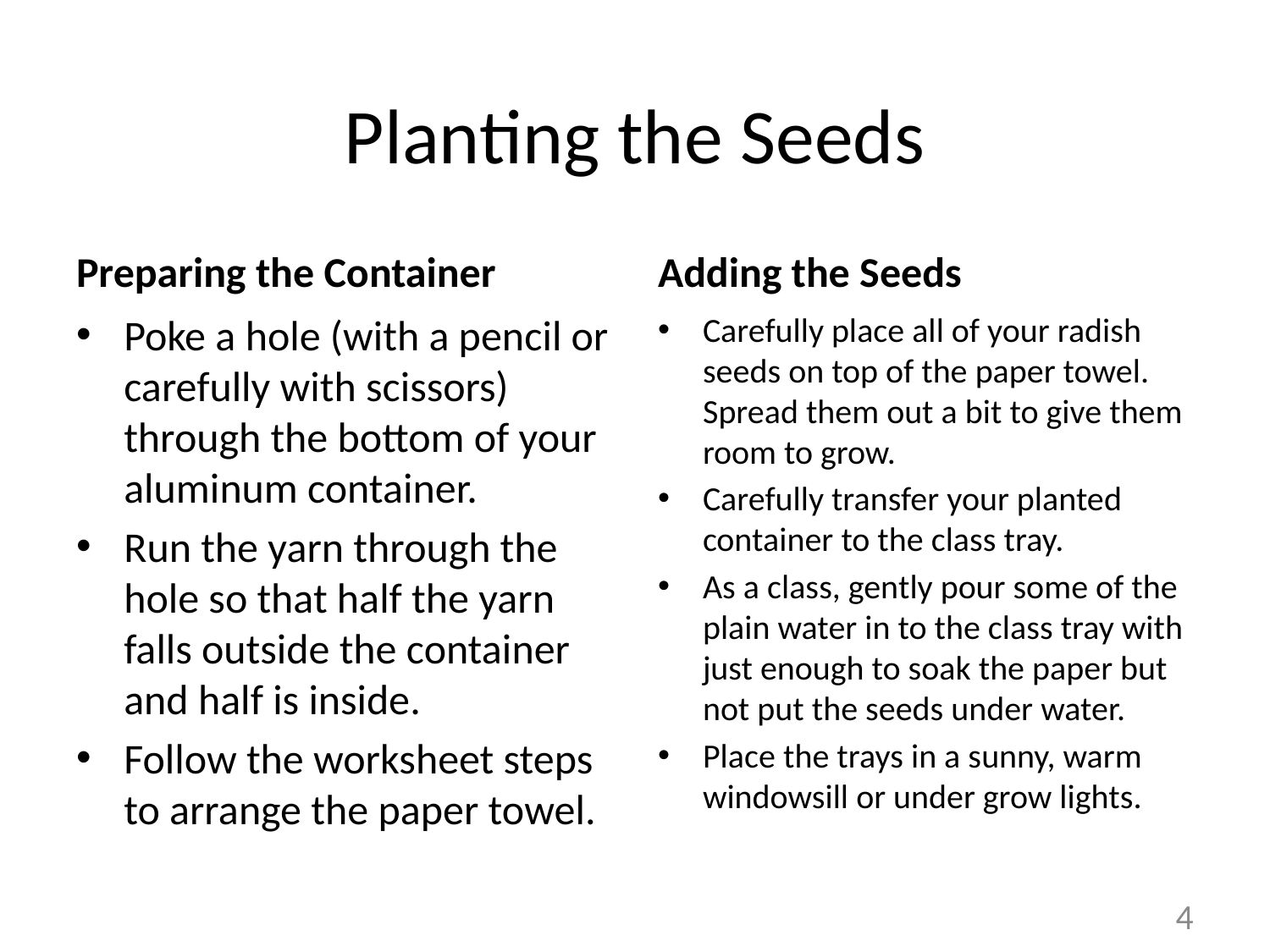

# Planting the Seeds
Preparing the Container
Adding the Seeds
Poke a hole (with a pencil or carefully with scissors) through the bottom of your aluminum container.
Run the yarn through the hole so that half the yarn falls outside the container and half is inside.
Follow the worksheet steps to arrange the paper towel.

Carefully place all of your radish seeds on top of the paper towel. Spread them out a bit to give them room to grow.
Carefully transfer your planted container to the class tray.
As a class, gently pour some of the plain water in to the class tray with just enough to soak the paper but not put the seeds under water.
Place the trays in a sunny, warm windowsill or under grow lights.

4